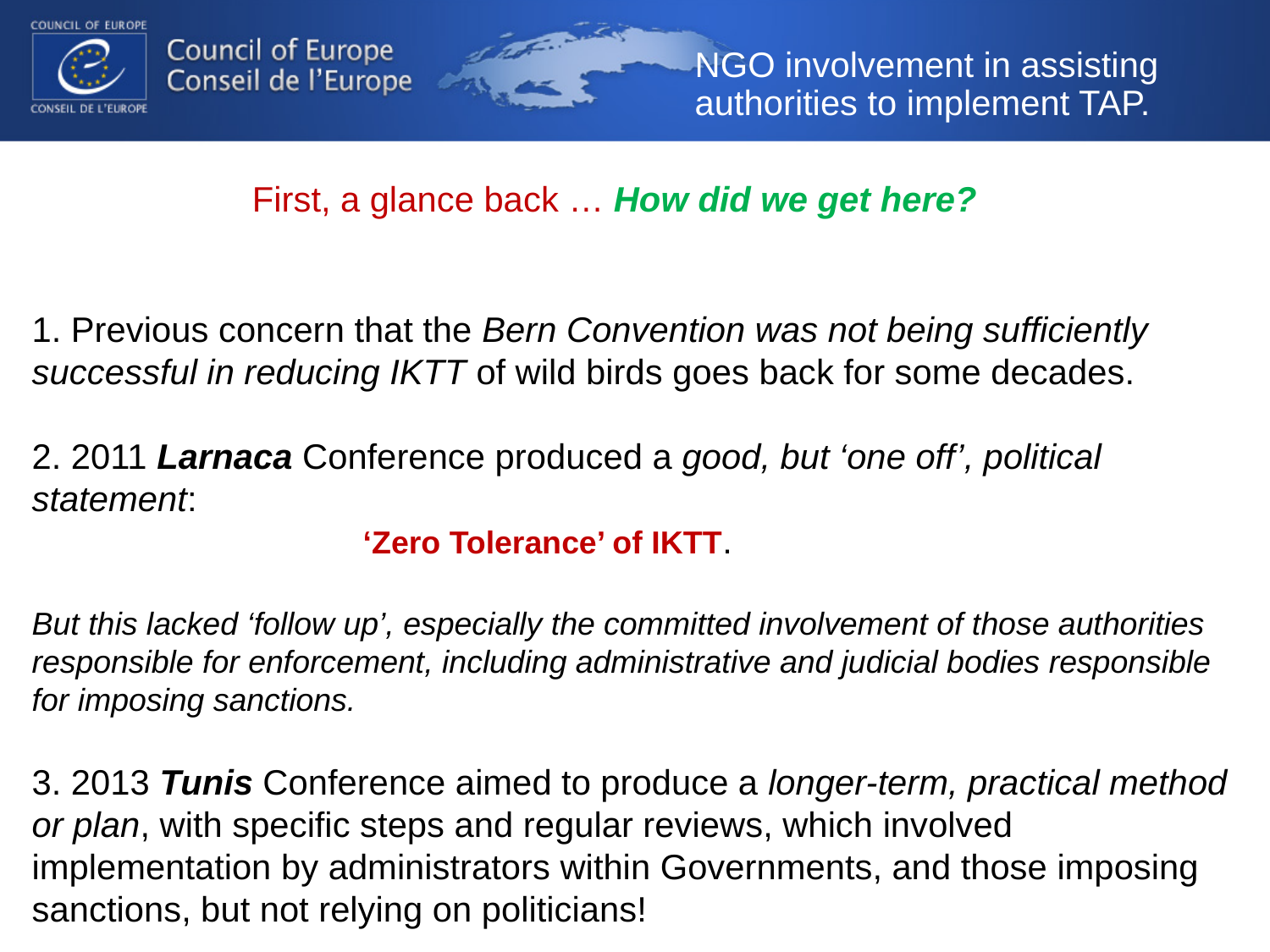

NGO involvement in assisting authorities to implement TAP.
# First, a glance back … How did we get here? 1. Previous concern that the Bern Convention was not being sufficiently successful in reducing IKTT of wild birds goes back for some decades. 2. 2011 Larnaca Conference produced a good, but ‘one off’, political statement: ‘Zero Tolerance’ of IKTT. But this lacked ‘follow up’, especially the committed involvement of those authorities responsible for enforcement, including administrative and judicial bodies responsible for imposing sanctions. 3. 2013 Tunis Conference aimed to produce a longer-term, practical method or plan, with specific steps and regular reviews, which involved implementation by administrators within Governments, and those imposing sanctions, but not relying on politicians!